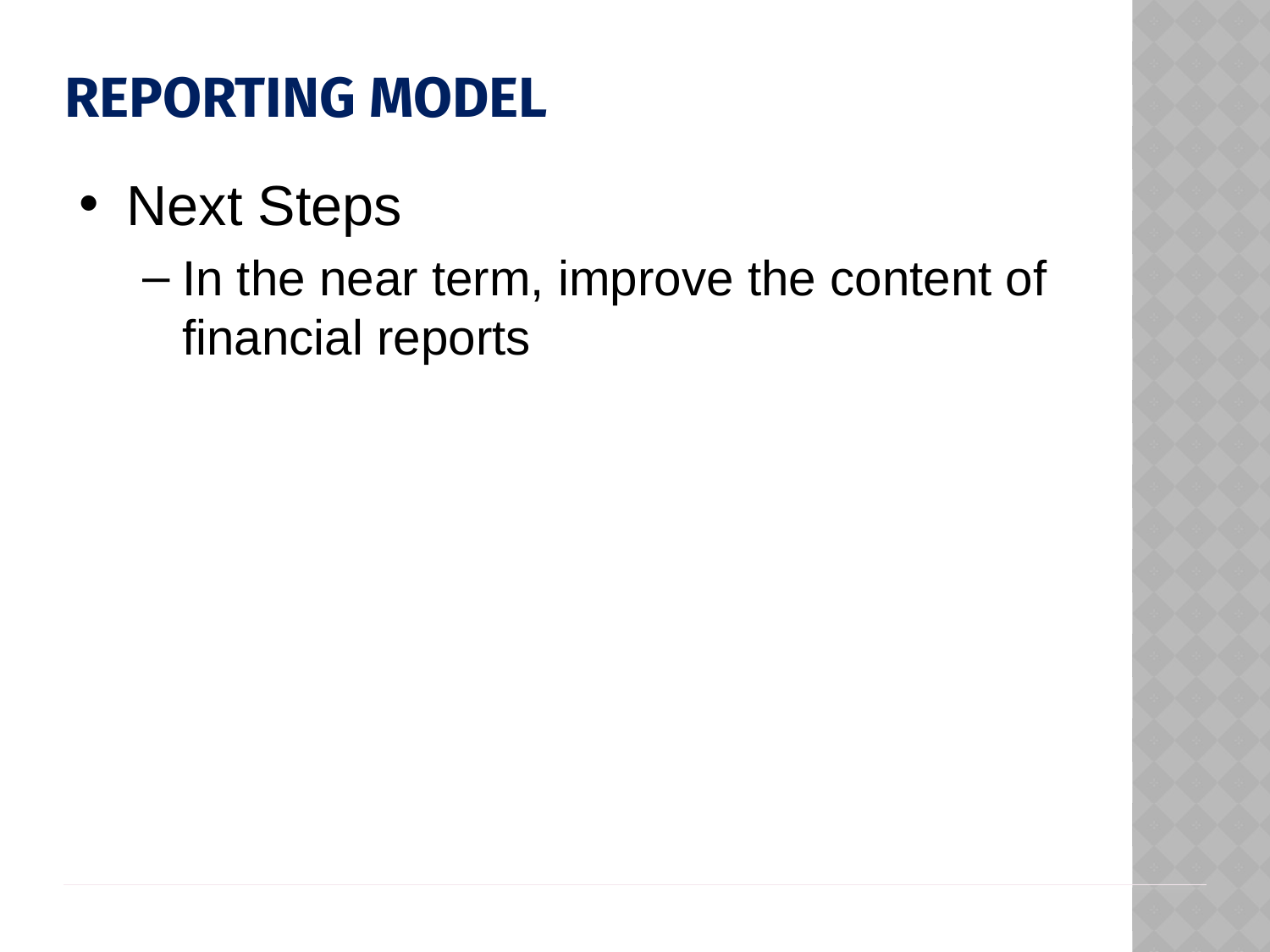

# Reporting Model
Next Steps
In the near term, improve the content of financial reports